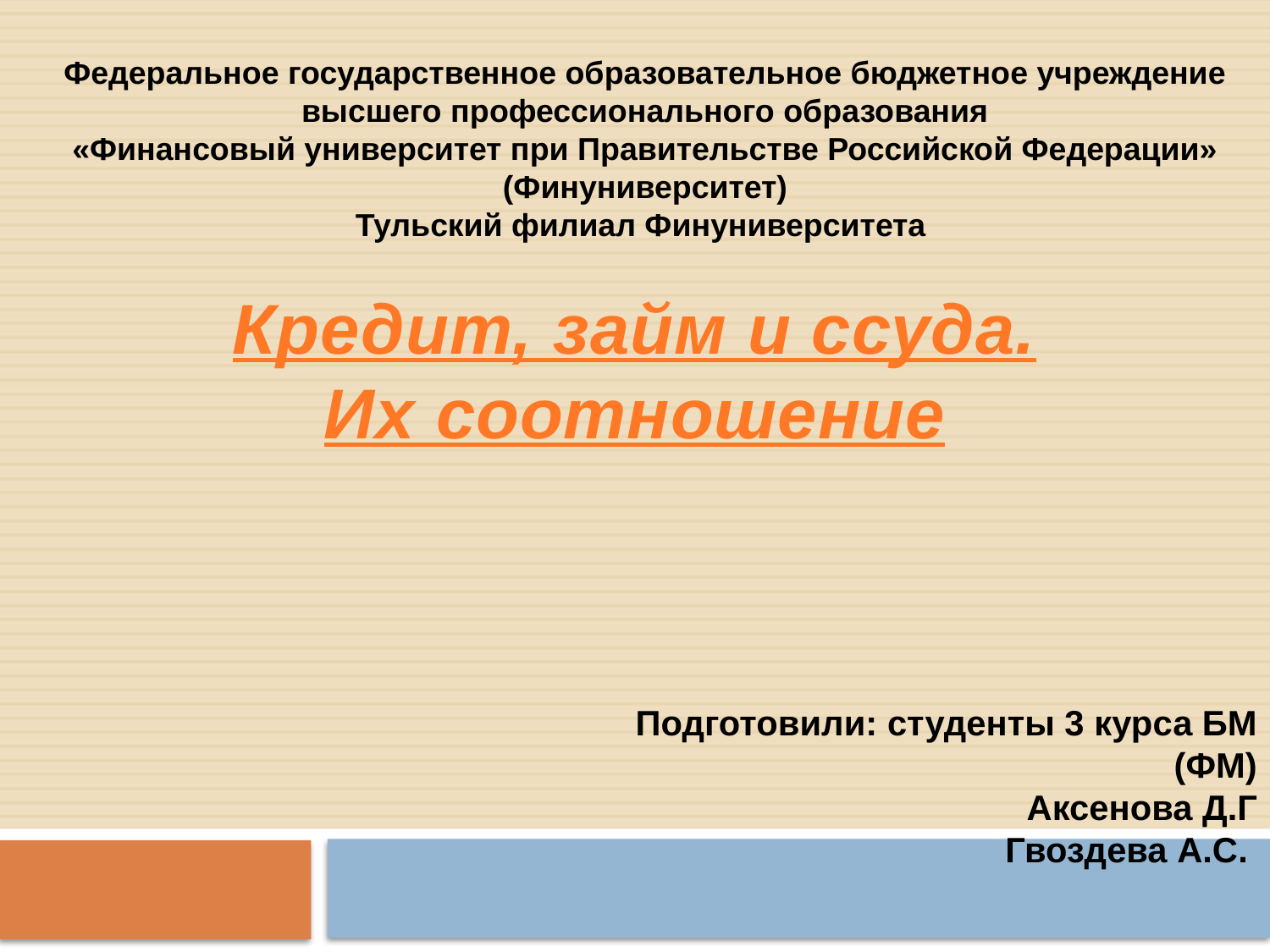

Федеральное государственное образовательное бюджетное учреждение
высшего профессионального образования
«Финансовый университет при Правительстве Российской Федерации»
(Финуниверситет)
Тульский филиал Финуниверситета

Кредит, займ и ссуда.
Их соотношение
Подготовили: студенты 3 курса БМ (ФМ)
Аксенова Д.Г
Гвоздева А.С.